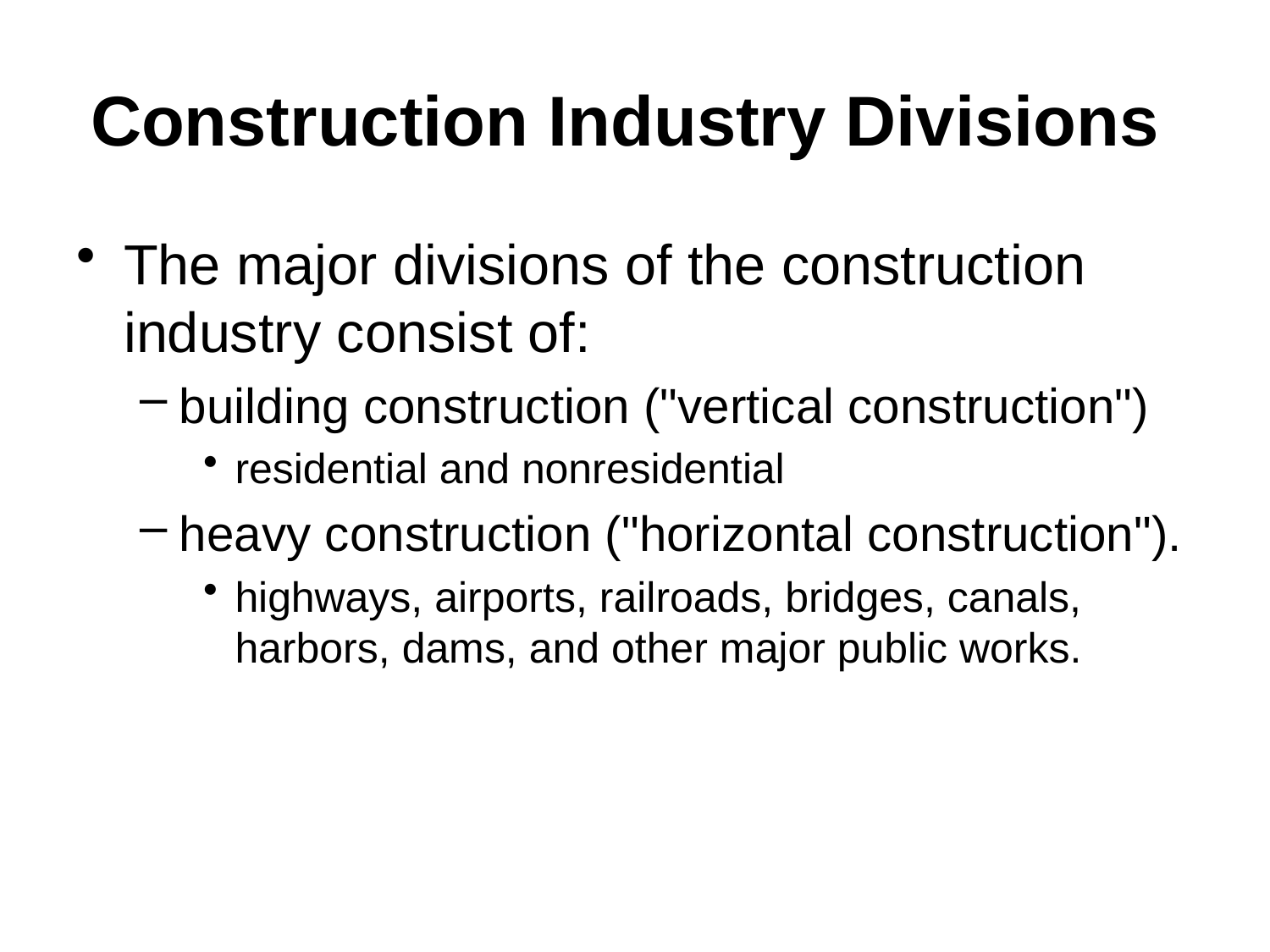

# Construction Industry Divisions
The major divisions of the construction industry consist of:
building construction ("vertical construction")
residential and nonresidential
heavy construction ("horizontal construction").
highways, airports, railroads, bridges, canals, harbors, dams, and other major public works.